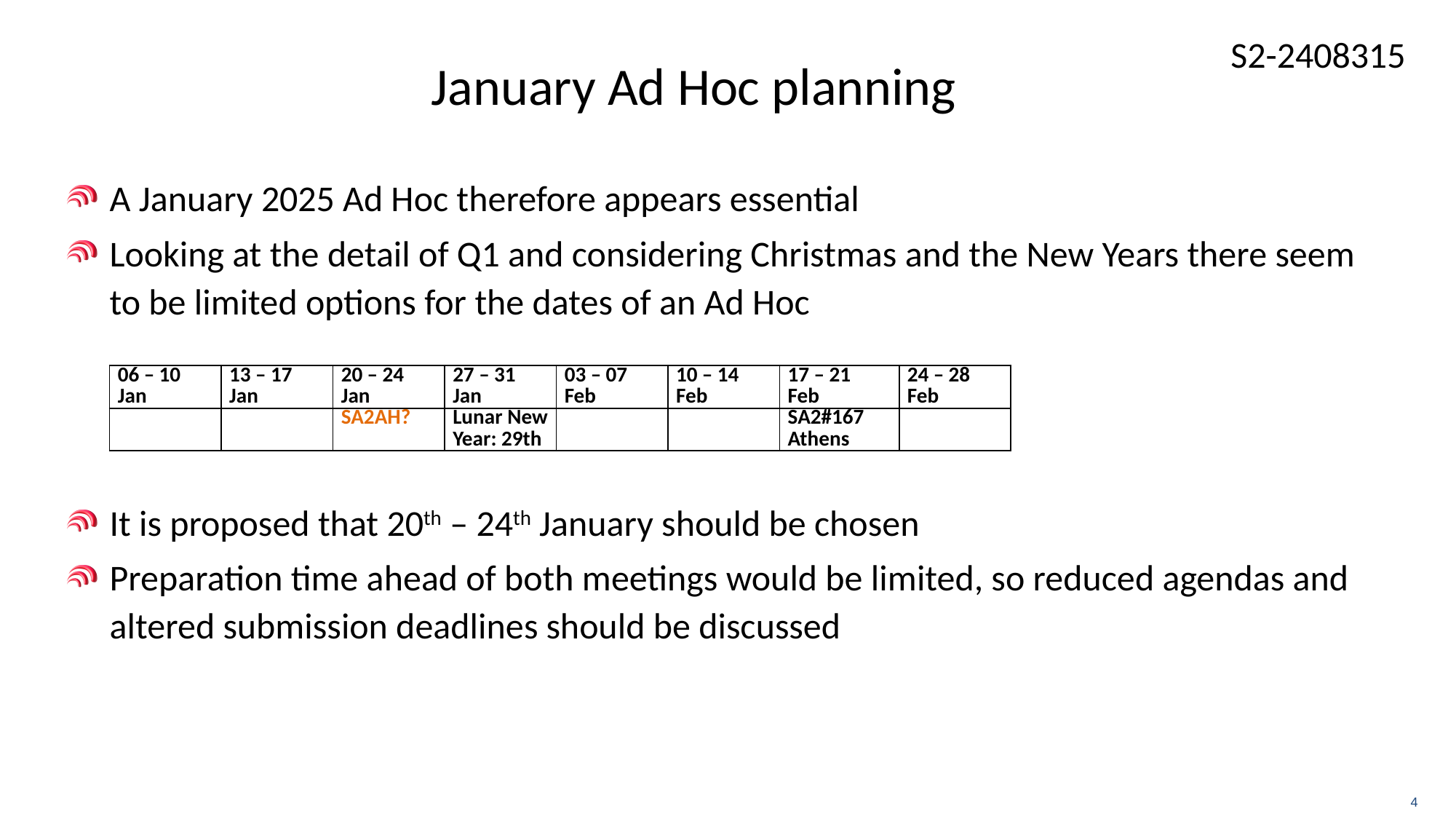

# January Ad Hoc planning
A January 2025 Ad Hoc therefore appears essential
Looking at the detail of Q1 and considering Christmas and the New Years there seem to be limited options for the dates of an Ad Hoc

It is proposed that 20th – 24th January should be chosen
Preparation time ahead of both meetings would be limited, so reduced agendas and altered submission deadlines should be discussed

| 06 – 10 Jan | 13 – 17 Jan | 20 – 24 Jan | 27 – 31 Jan | 03 – 07 Feb | 10 – 14 Feb | 17 – 21 Feb | 24 – 28 Feb |
| --- | --- | --- | --- | --- | --- | --- | --- |
|  |  | SA2AH? | Lunar New Year: 29th |  |  | SA2#167 Athens |  |